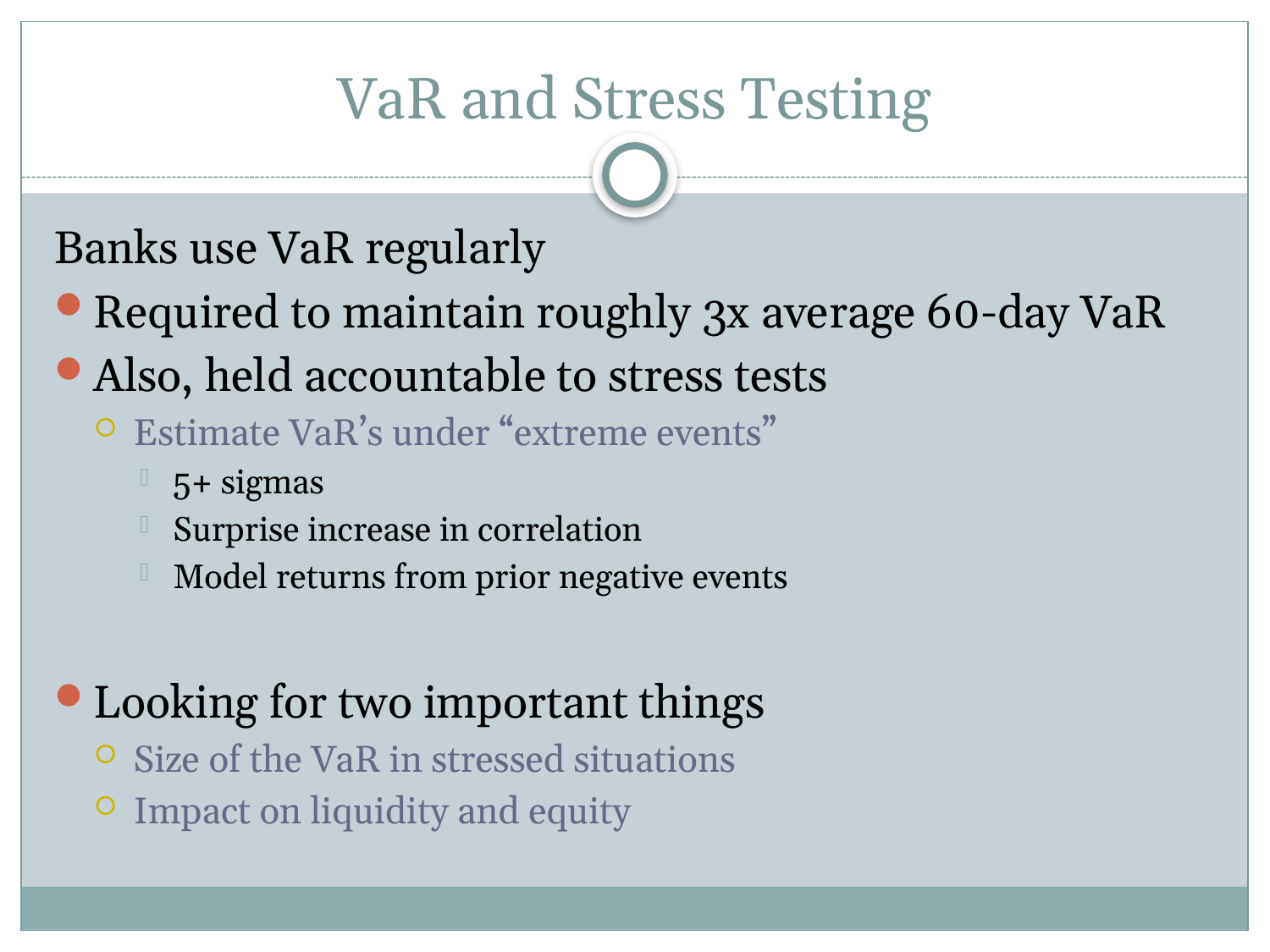

# VaR and Stress Testing
Banks use VaR regularly
Required to maintain roughly 3x average 60-day VaR
Also, held accountable to stress tests
Estimate VaR’s under “extreme events”
5+ sigmas
Surprise increase in correlation
Model returns from prior negative events

Looking for two important things
Size of the VaR in stressed situations
Impact on liquidity and equity